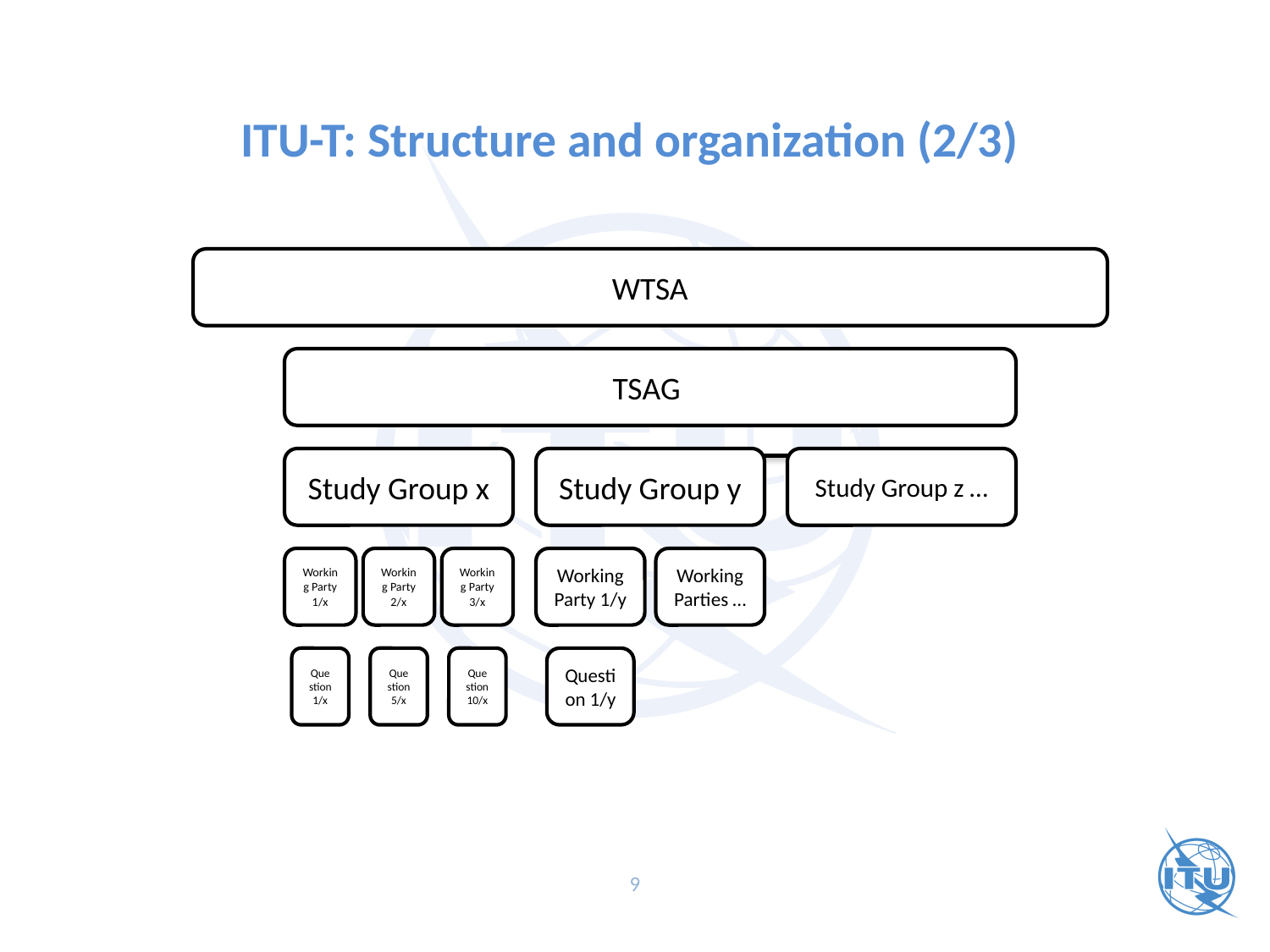

# ITU-T: Structure and organization (2/3)
Study Group z …
Working Parties …
Question 1/y
Working Party 1/y
Study Group y
Question 10/x
Working Party 3/x
Question 5/x
Working Party 2/x
Question 1/x
Working Party 1/x
Study Group x
TSAG
WTSA
9